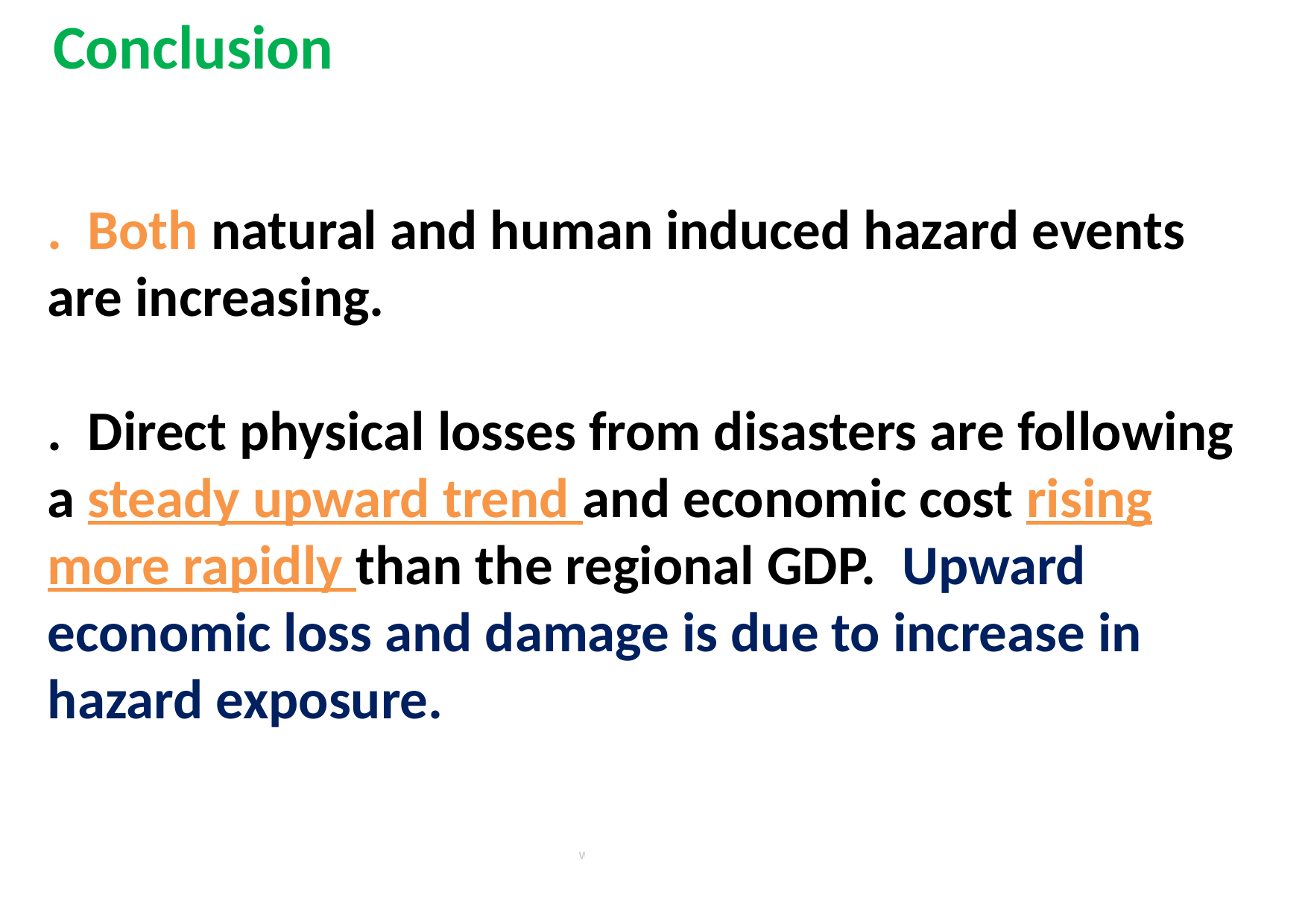

Conclusion
.  Both natural and human induced hazard events are increasing.

.  Direct physical losses from disasters are following a steady upward trend and economic cost rising more rapidly than the regional GDP.  Upward economic loss and damage is due to increase in hazard exposure.